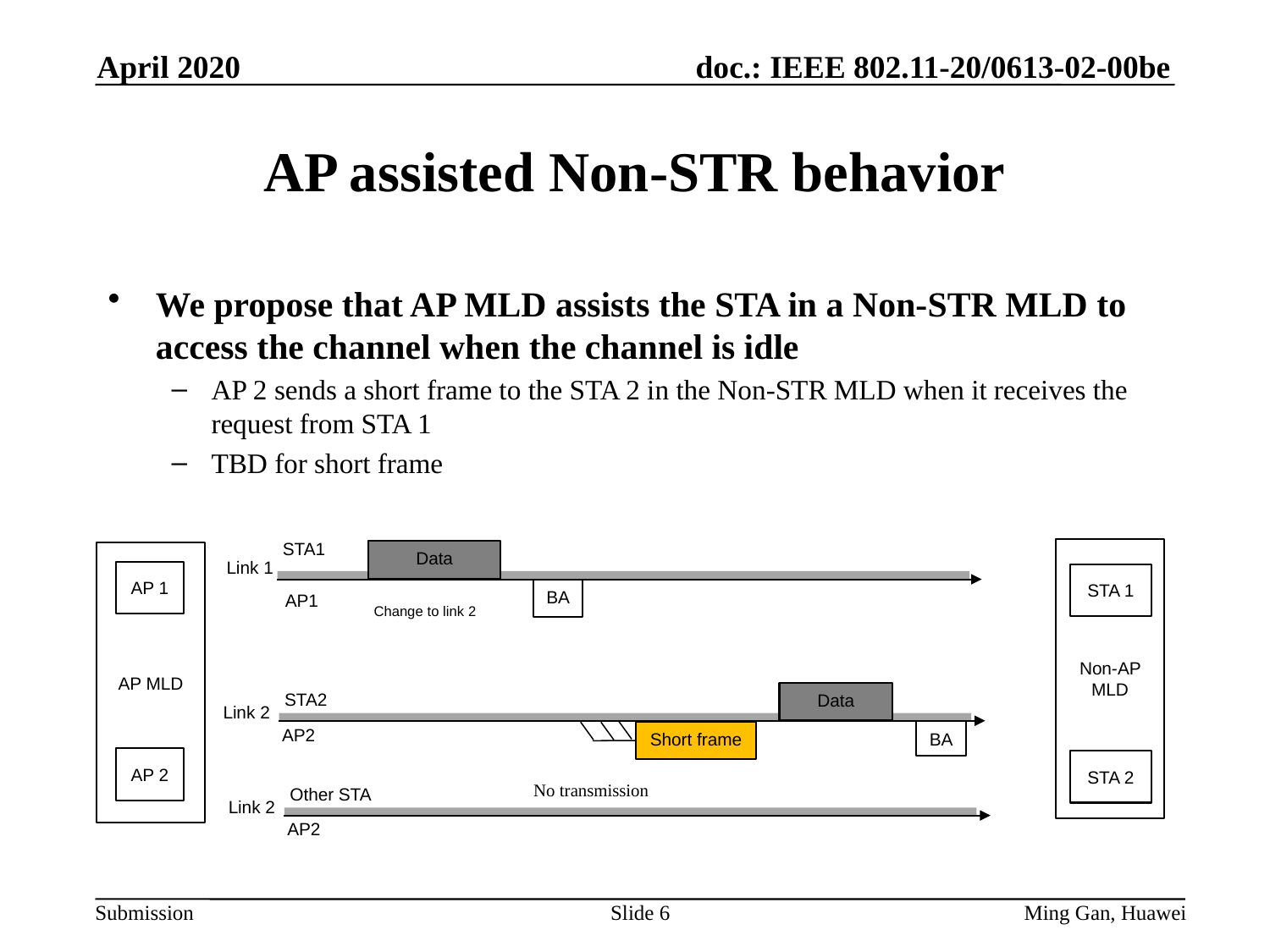

April 2020
# AP assisted Non-STR behavior
We propose that AP MLD assists the STA in a Non-STR MLD to access the channel when the channel is idle
AP 2 sends a short frame to the STA 2 in the Non-STR MLD when it receives the request from STA 1
TBD for short frame
STA1
Non-AP MLD
Data
AP MLD
Link 1
AP 1
STA 1

BA
AP1
Change to link 2
STA2
Data
Link 2

AP2
BA
Short frame
AP 2
STA 2
No transmission
Other STA
Link 2

AP2
Slide 6
Ming Gan, Huawei